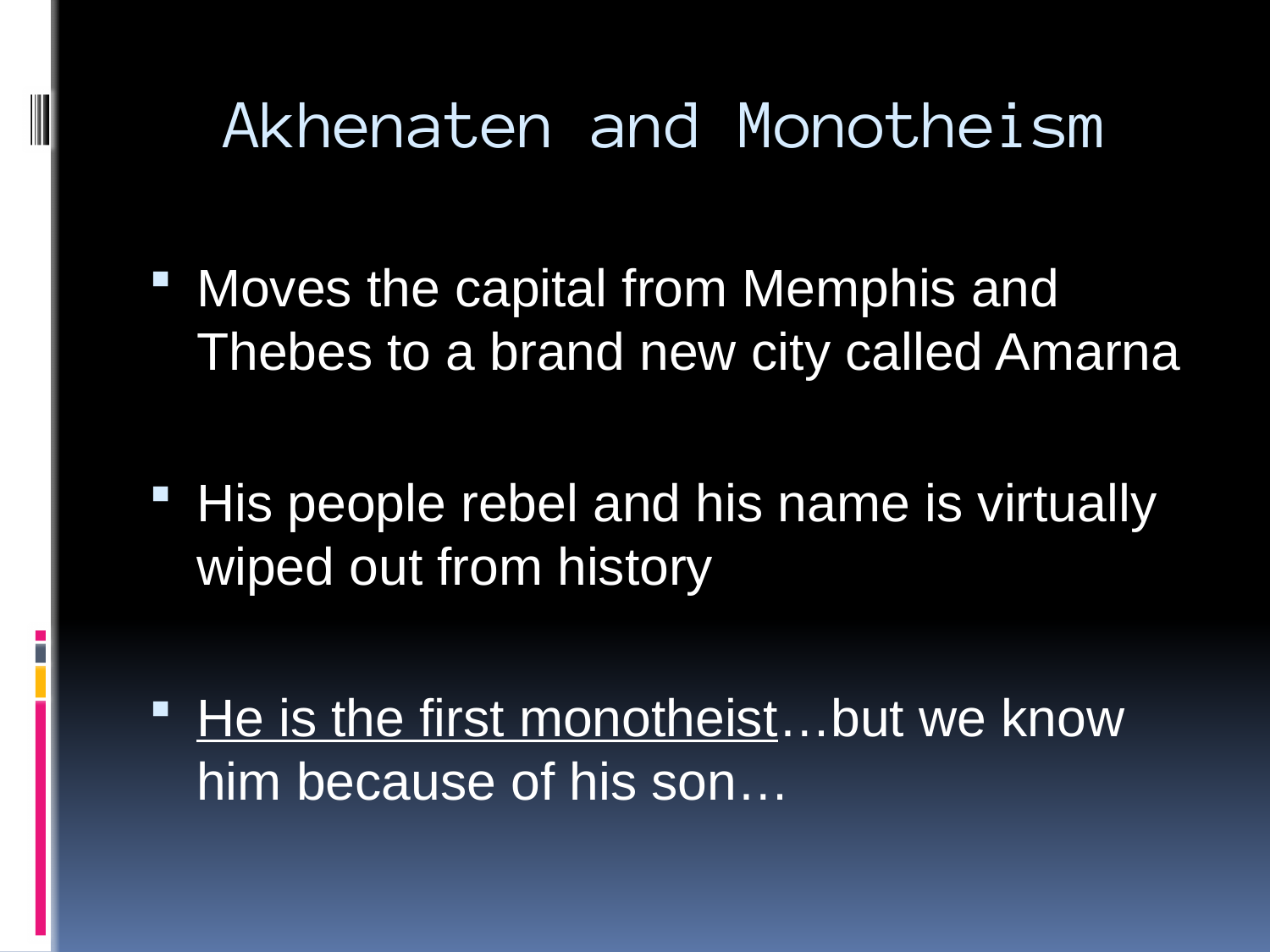

# Akhenaten and Monotheism
Moves the capital from Memphis and Thebes to a brand new city called Amarna

His people rebel and his name is virtually wiped out from history

He is the first monotheist…but we know him because of his son…